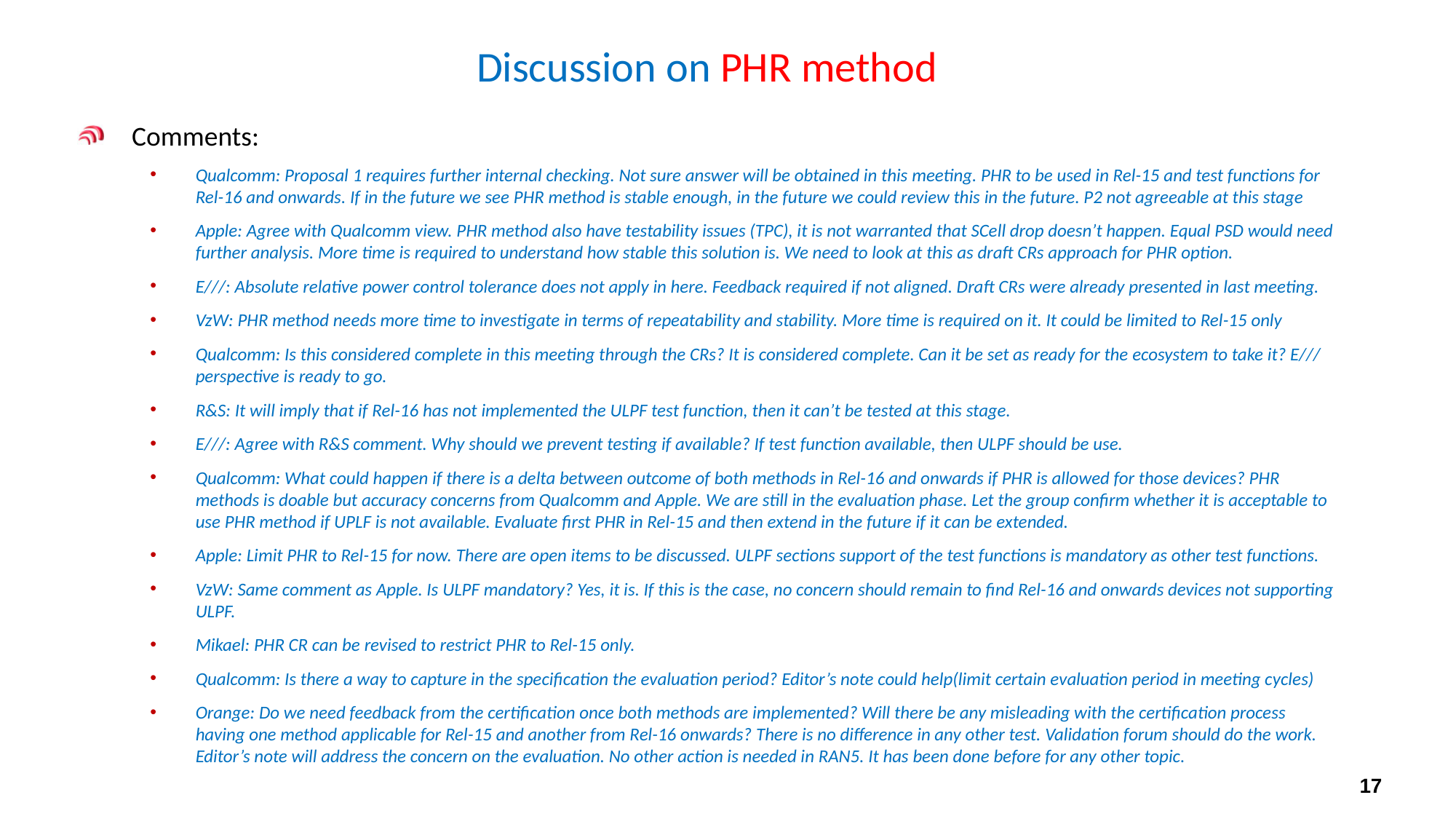

# Discussion on PHR method
Comments:
Qualcomm: Proposal 1 requires further internal checking. Not sure answer will be obtained in this meeting. PHR to be used in Rel-15 and test functions for Rel-16 and onwards. If in the future we see PHR method is stable enough, in the future we could review this in the future. P2 not agreeable at this stage
Apple: Agree with Qualcomm view. PHR method also have testability issues (TPC), it is not warranted that SCell drop doesn’t happen. Equal PSD would need further analysis. More time is required to understand how stable this solution is. We need to look at this as draft CRs approach for PHR option.
E///: Absolute relative power control tolerance does not apply in here. Feedback required if not aligned. Draft CRs were already presented in last meeting.
VzW: PHR method needs more time to investigate in terms of repeatability and stability. More time is required on it. It could be limited to Rel-15 only
Qualcomm: Is this considered complete in this meeting through the CRs? It is considered complete. Can it be set as ready for the ecosystem to take it? E/// perspective is ready to go.
R&S: It will imply that if Rel-16 has not implemented the ULPF test function, then it can’t be tested at this stage.
E///: Agree with R&S comment. Why should we prevent testing if available? If test function available, then ULPF should be use.
Qualcomm: What could happen if there is a delta between outcome of both methods in Rel-16 and onwards if PHR is allowed for those devices? PHR methods is doable but accuracy concerns from Qualcomm and Apple. We are still in the evaluation phase. Let the group confirm whether it is acceptable to use PHR method if UPLF is not available. Evaluate first PHR in Rel-15 and then extend in the future if it can be extended.
Apple: Limit PHR to Rel-15 for now. There are open items to be discussed. ULPF sections support of the test functions is mandatory as other test functions.
VzW: Same comment as Apple. Is ULPF mandatory? Yes, it is. If this is the case, no concern should remain to find Rel-16 and onwards devices not supporting ULPF.
Mikael: PHR CR can be revised to restrict PHR to Rel-15 only.
Qualcomm: Is there a way to capture in the specification the evaluation period? Editor’s note could help(limit certain evaluation period in meeting cycles)
Orange: Do we need feedback from the certification once both methods are implemented? Will there be any misleading with the certification process having one method applicable for Rel-15 and another from Rel-16 onwards? There is no difference in any other test. Validation forum should do the work. Editor’s note will address the concern on the evaluation. No other action is needed in RAN5. It has been done before for any other topic.